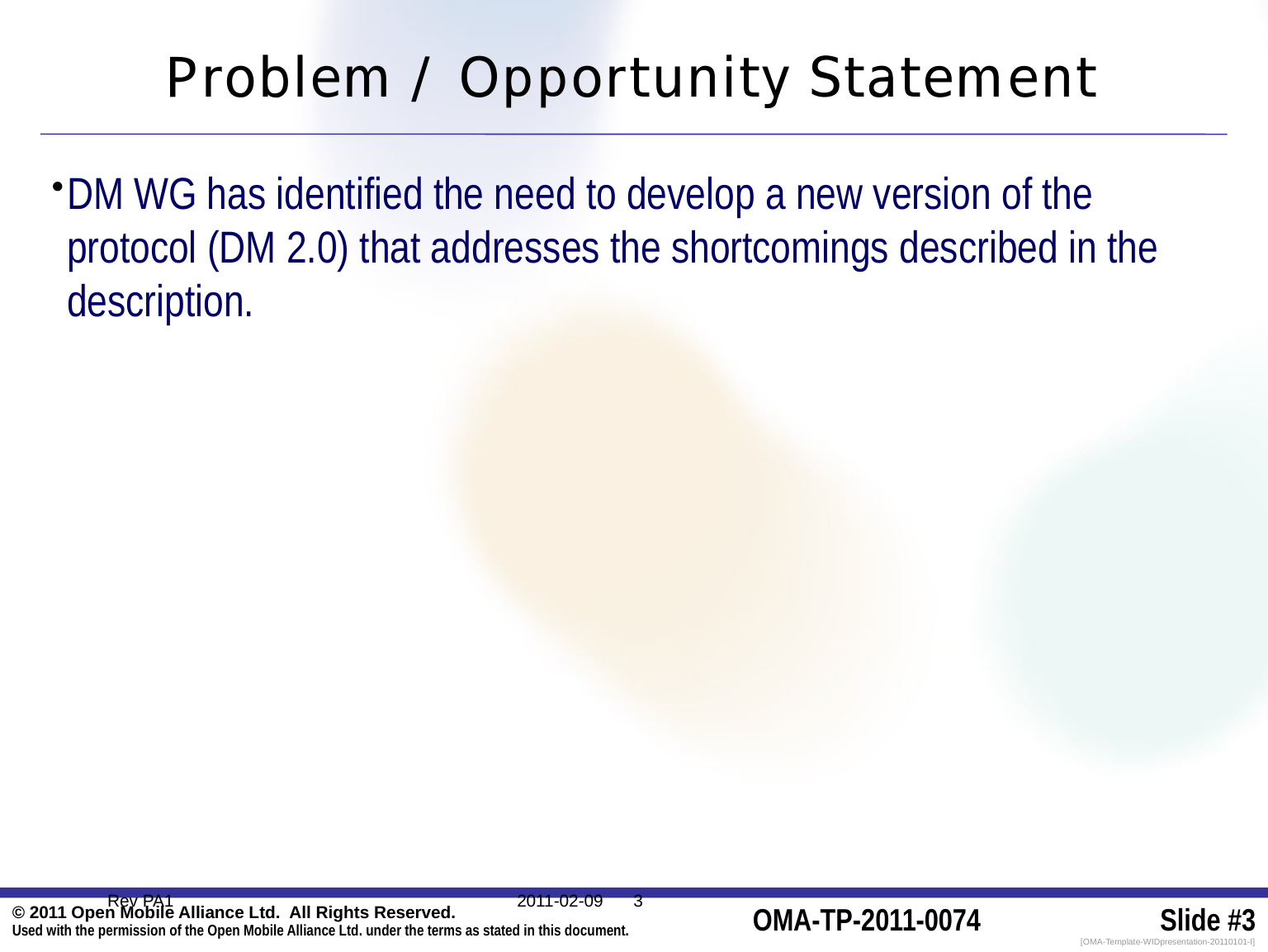

# Problem / Opportunity Statement
DM WG has identified the need to develop a new version of the protocol (DM 2.0) that addresses the shortcomings described in the description.